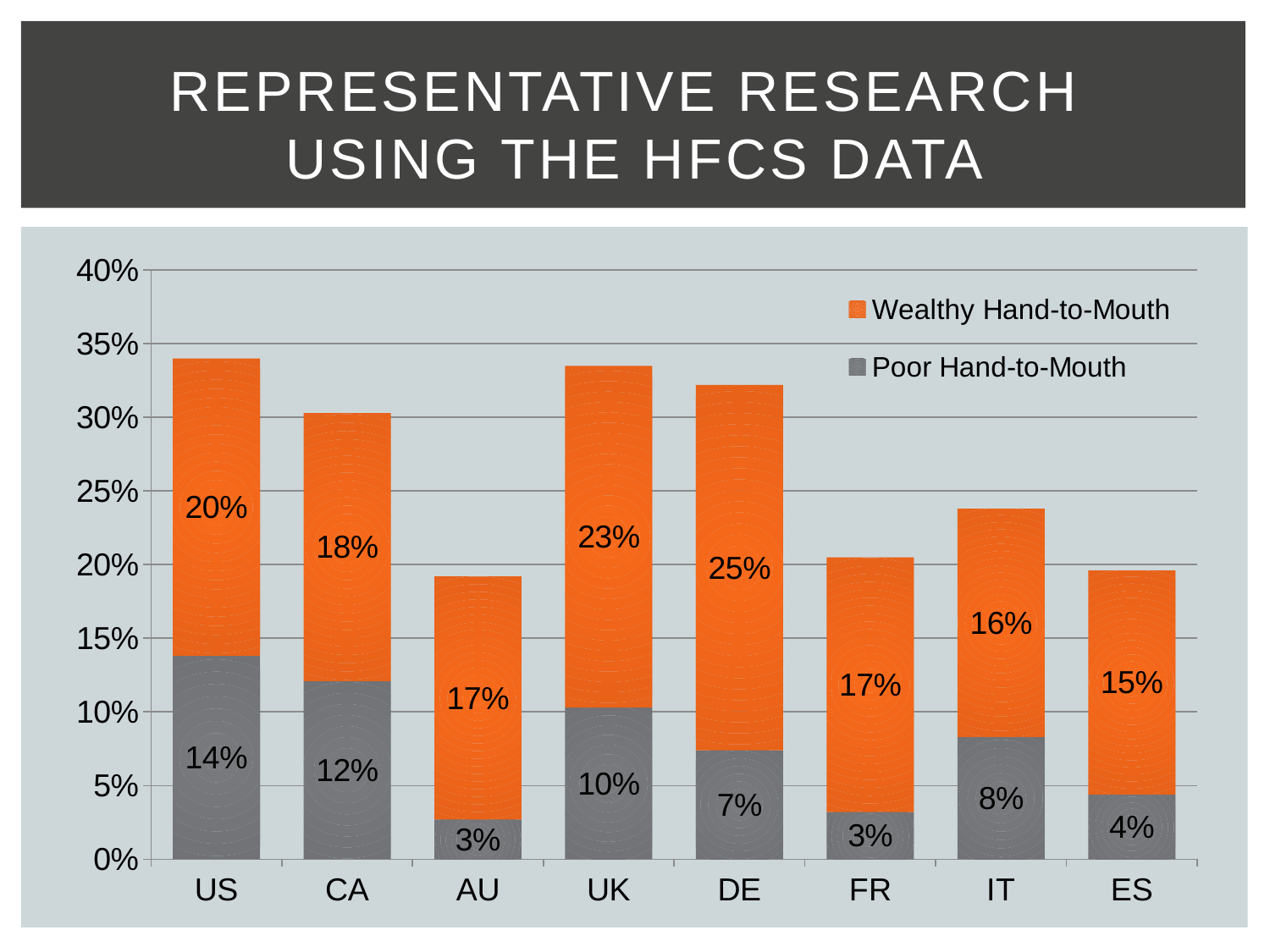

# Representative Research Using the HFCS Data

### Chart

| Category | Poor Hand-to-Mouth | Wealthy Hand-to-Mouth |
|---|---|---|
| US | 0.138 | 0.202 |
| CA | 0.121 | 0.182 |
| AU | 0.027 | 0.165 |
| UK | 0.103 | 0.232 |
| DE | 0.074 | 0.248 |
| FR | 0.032 | 0.173 |
| IT | 0.083 | 0.155 |
| ES | 0.044 | 0.152 |